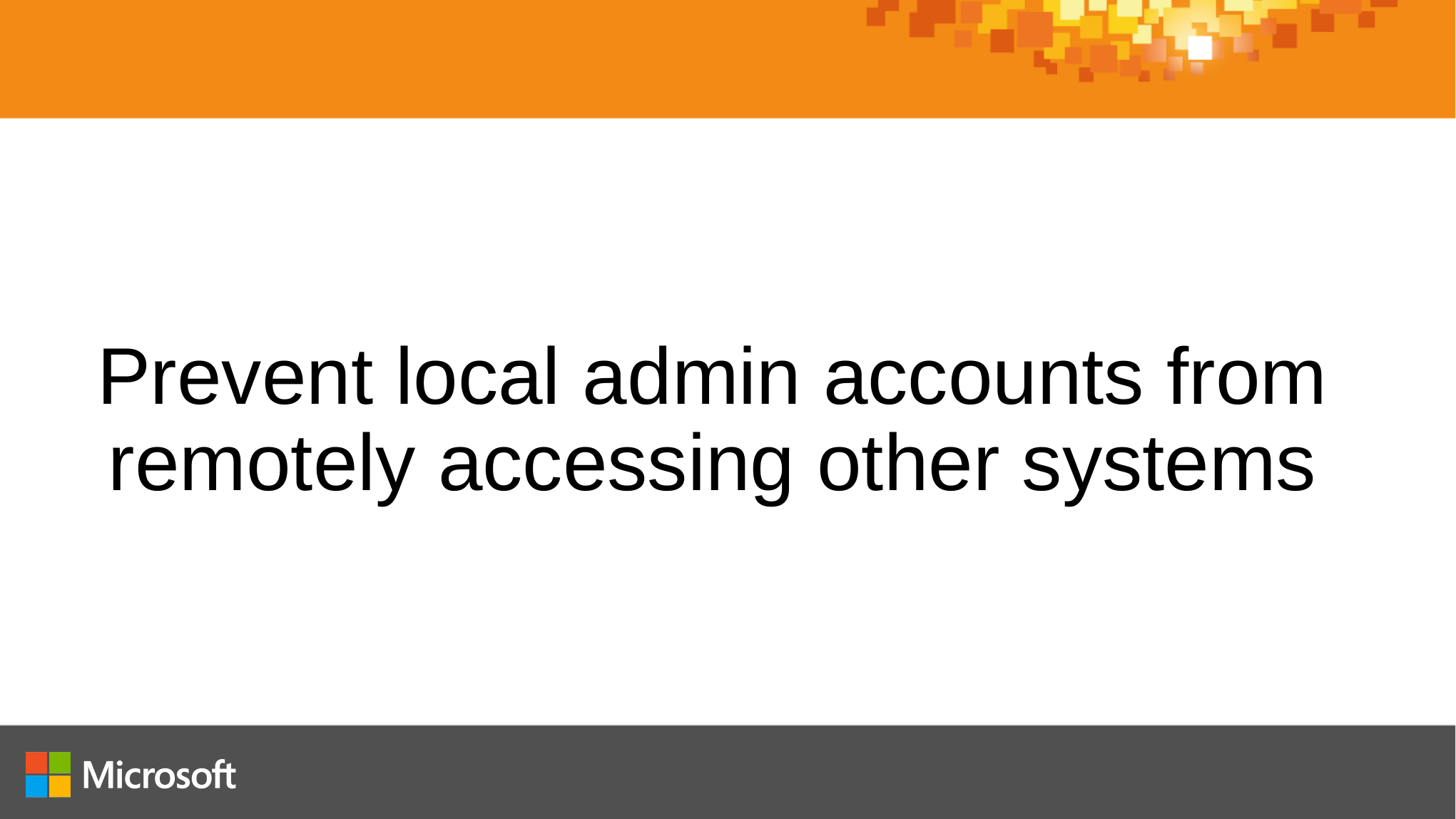

Prevent local admin accounts from remotely accessing other systems